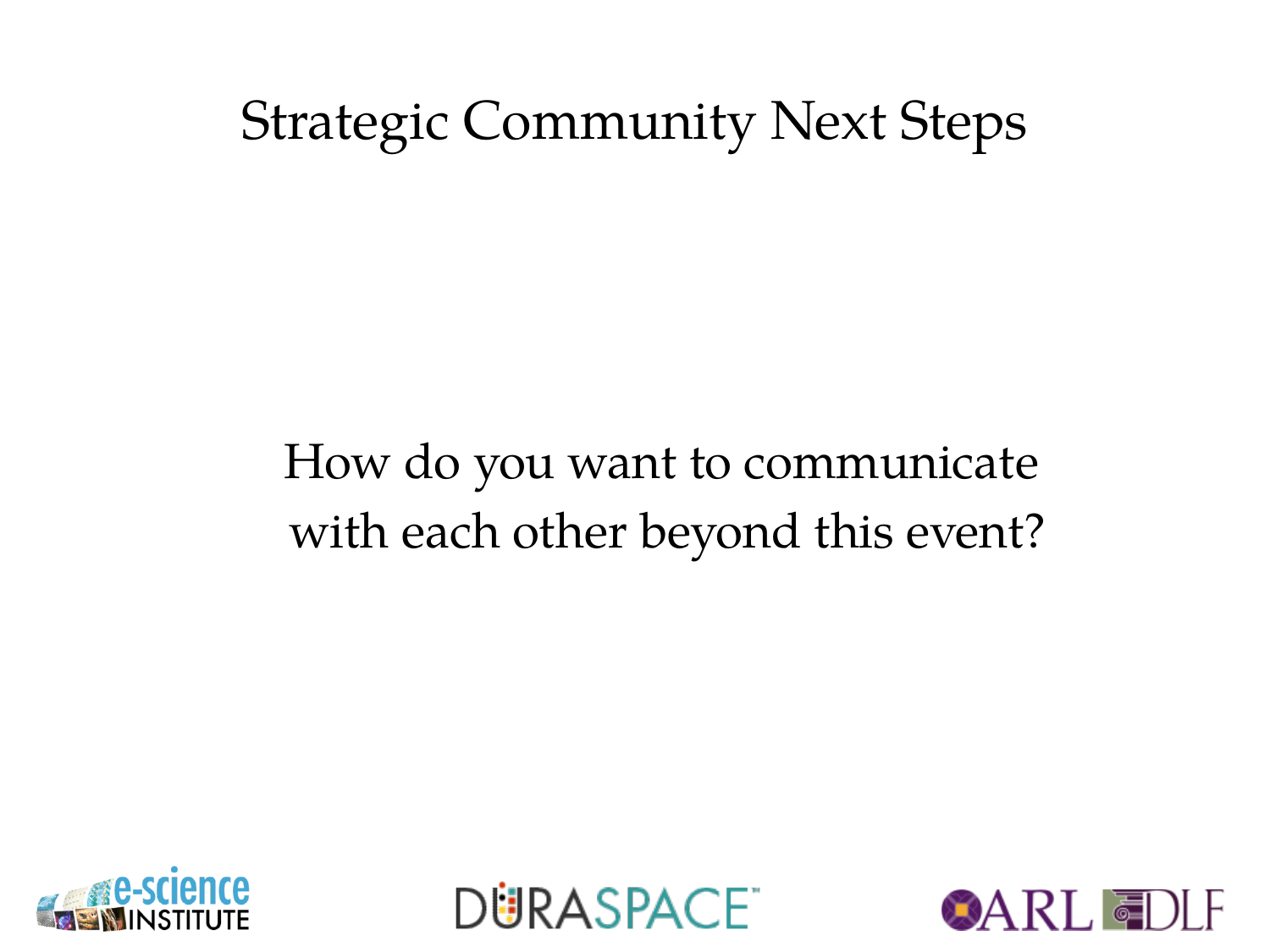

# Strategic Community Next Steps
How do you want to communicate
with each other beyond this event?